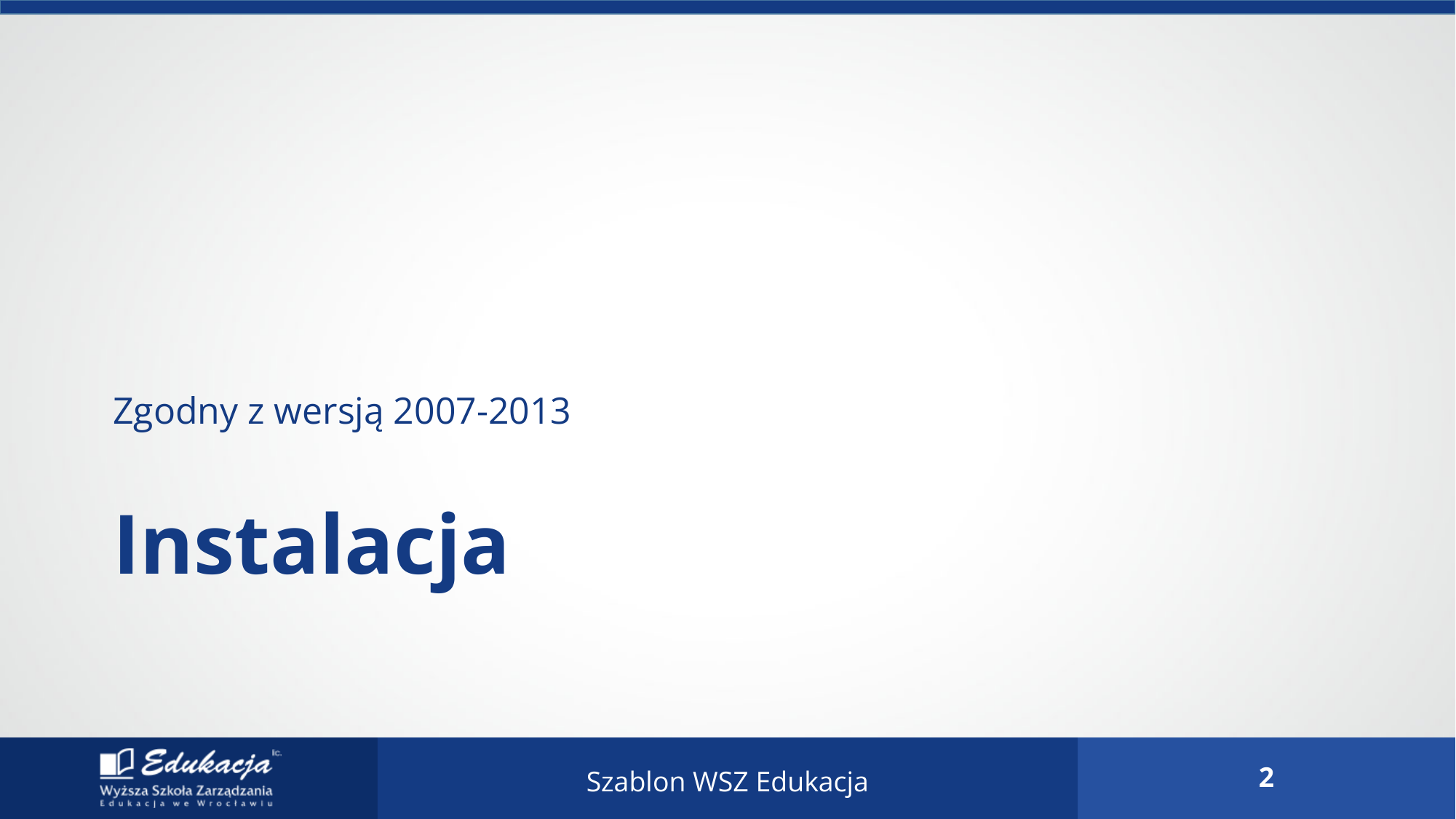

Zgodny z wersją 2007-2013
# Instalacja
Szablon WSZ Edukacja